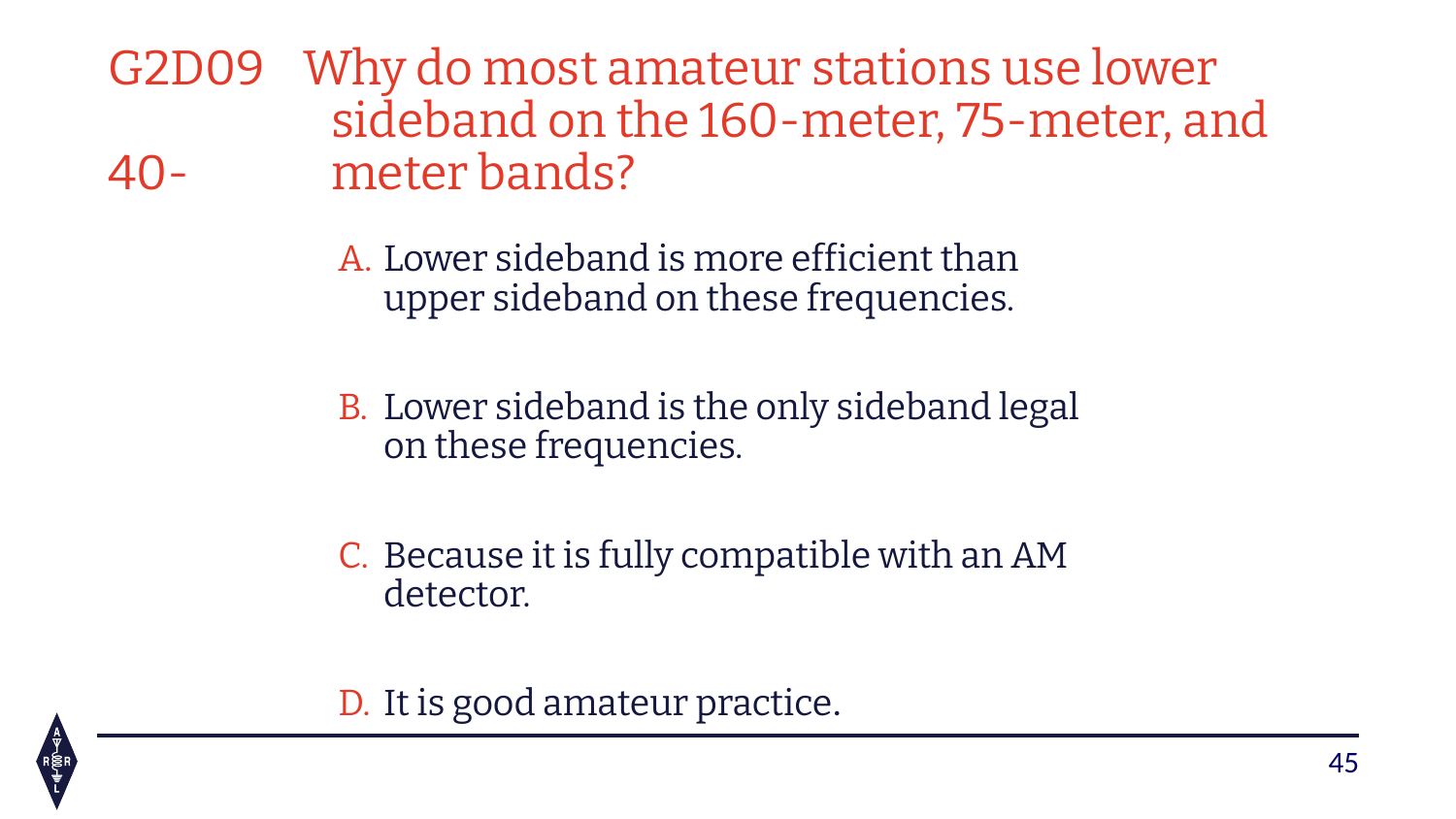

G2D09    Why do most amateur stations use lower 		        sideband on the 160-meter, 75-meter, and 40-	        meter bands?
Lower sideband is more efficient than upper sideband on these frequencies.

Lower sideband is the only sideband legal on these frequencies.

Because it is fully compatible with an AM detector.

It is good amateur practice.
45